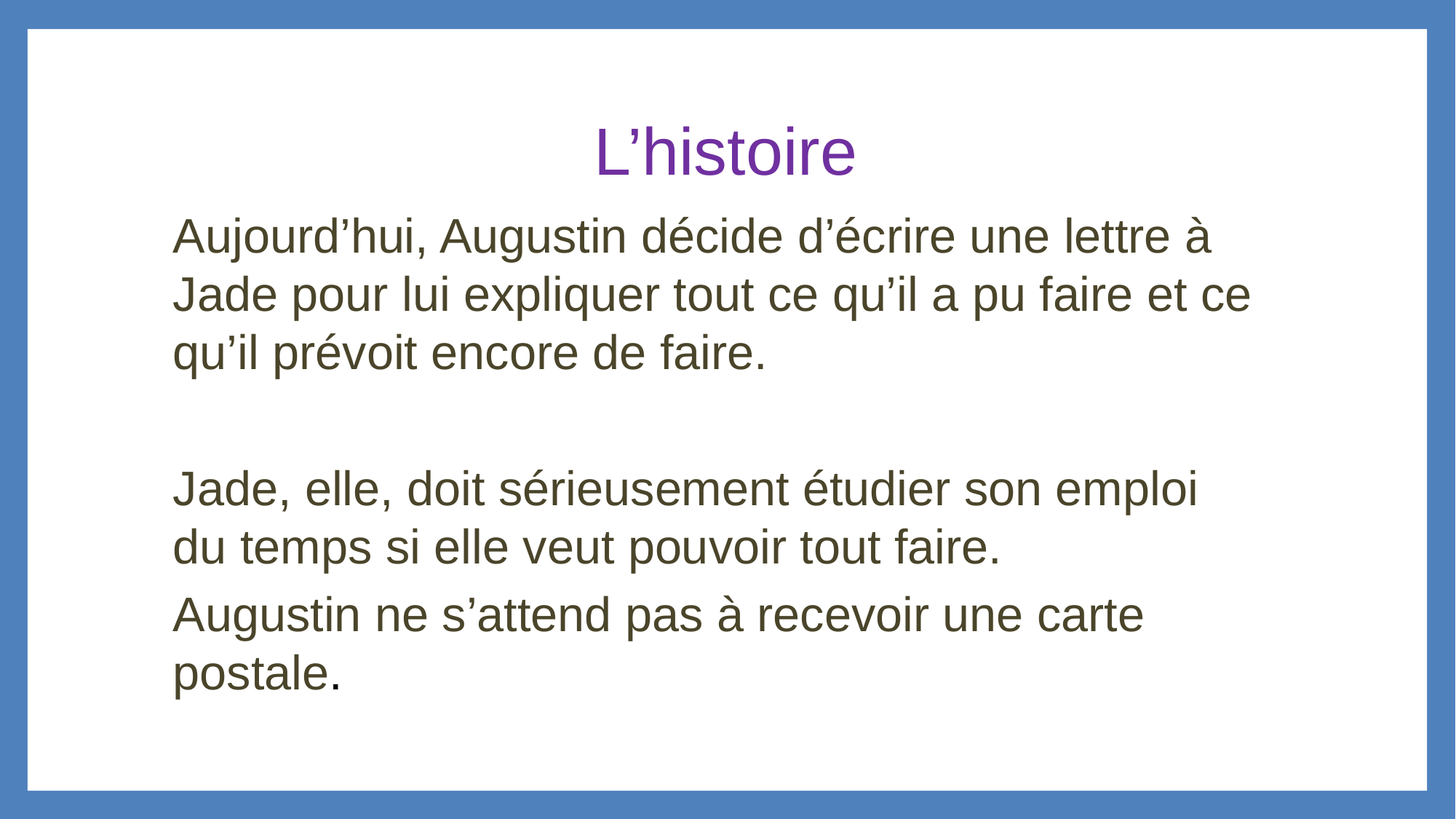

# L’histoire
Aujourd’hui, Augustin décide d’écrire une lettre à Jade pour lui expliquer tout ce qu’il a pu faire et ce qu’il prévoit encore de faire.

Jade, elle, doit sérieusement étudier son emploi du temps si elle veut pouvoir tout faire.
Augustin ne s’attend pas à recevoir une carte postale.